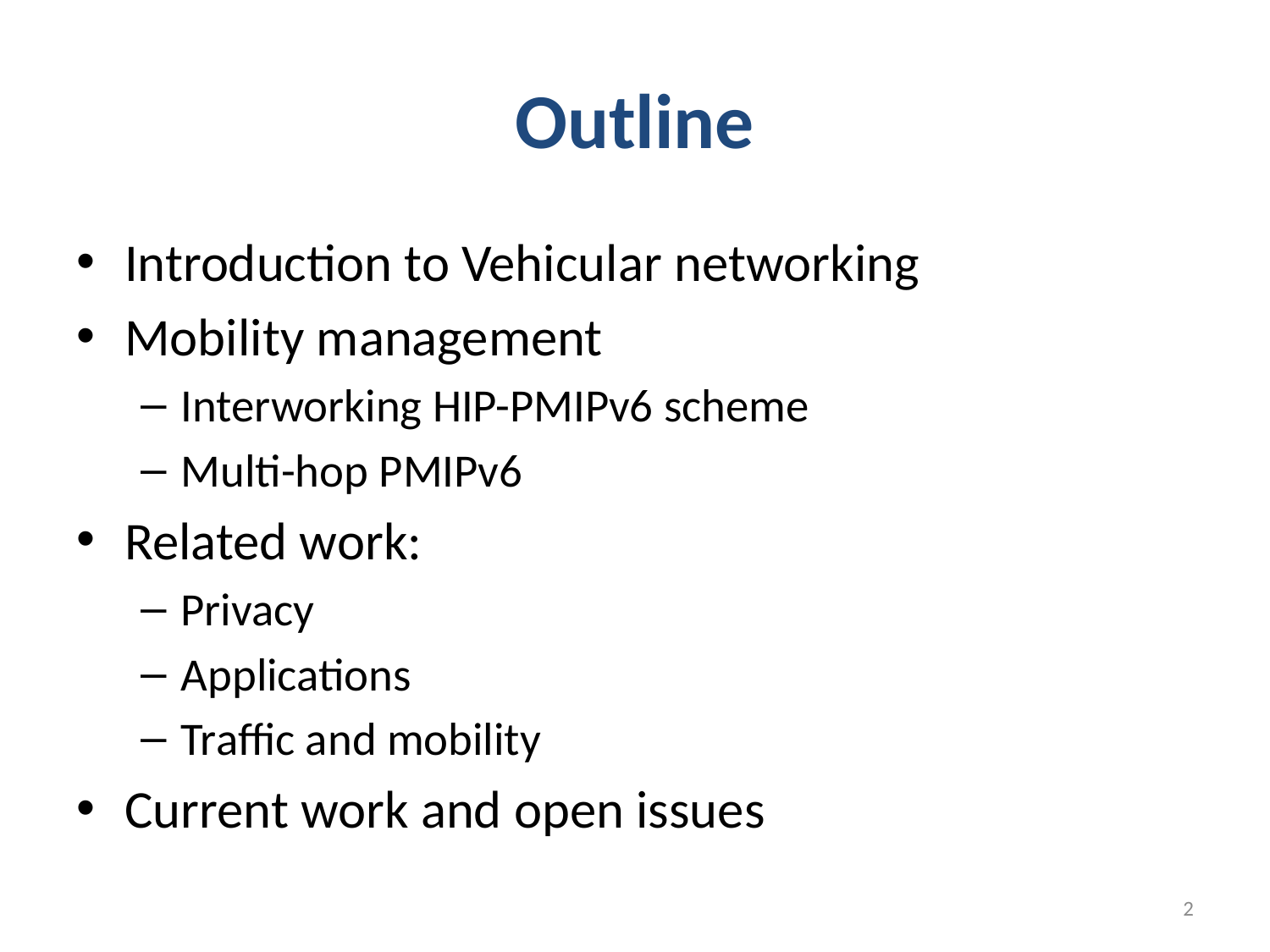

# Outline
Introduction to Vehicular networking
Mobility management
Interworking HIP-PMIPv6 scheme
Multi-hop PMIPv6
Related work:
Privacy
Applications
Traffic and mobility
Current work and open issues
2